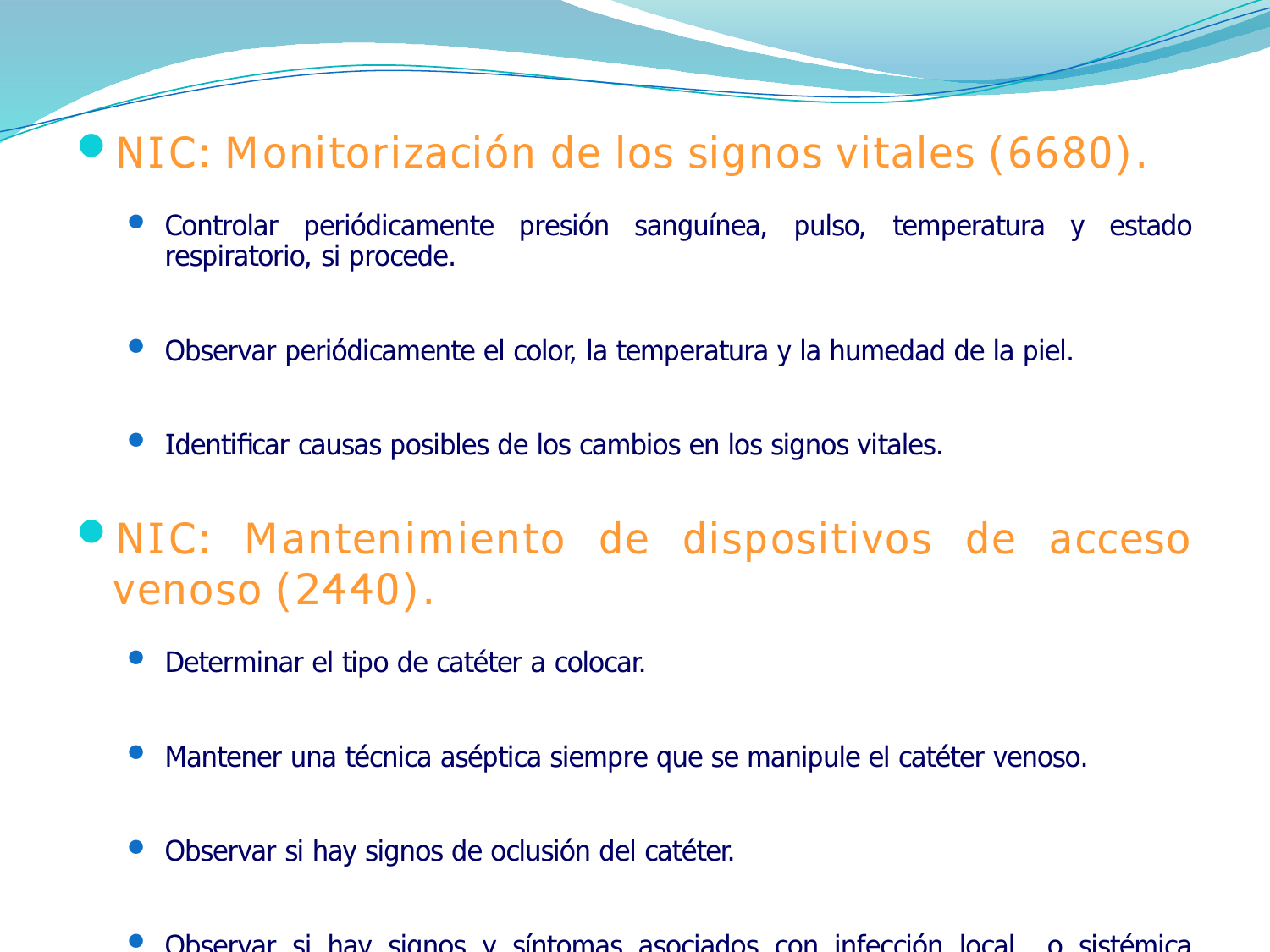

NIC: Monitorización de los signos vitales (6680).

Controlar periódicamente presión sanguínea, pulso, temperatura y estado respiratorio, si procede.

Observar periódicamente el color, la temperatura y la humedad de la piel.

Identificar causas posibles de los cambios en los signos vitales.

NIC: Mantenimiento de dispositivos de acceso venoso (2440).

Determinar el tipo de catéter a colocar.

Mantener una técnica aséptica siempre que se manipule el catéter venoso.

Observar si hay signos de oclusión del catéter.

Observar si hay signos y síntomas asociados con infección local  o sistémica (enrojecimiento, tumefacción, sensibilidad, fiebre, malestar).